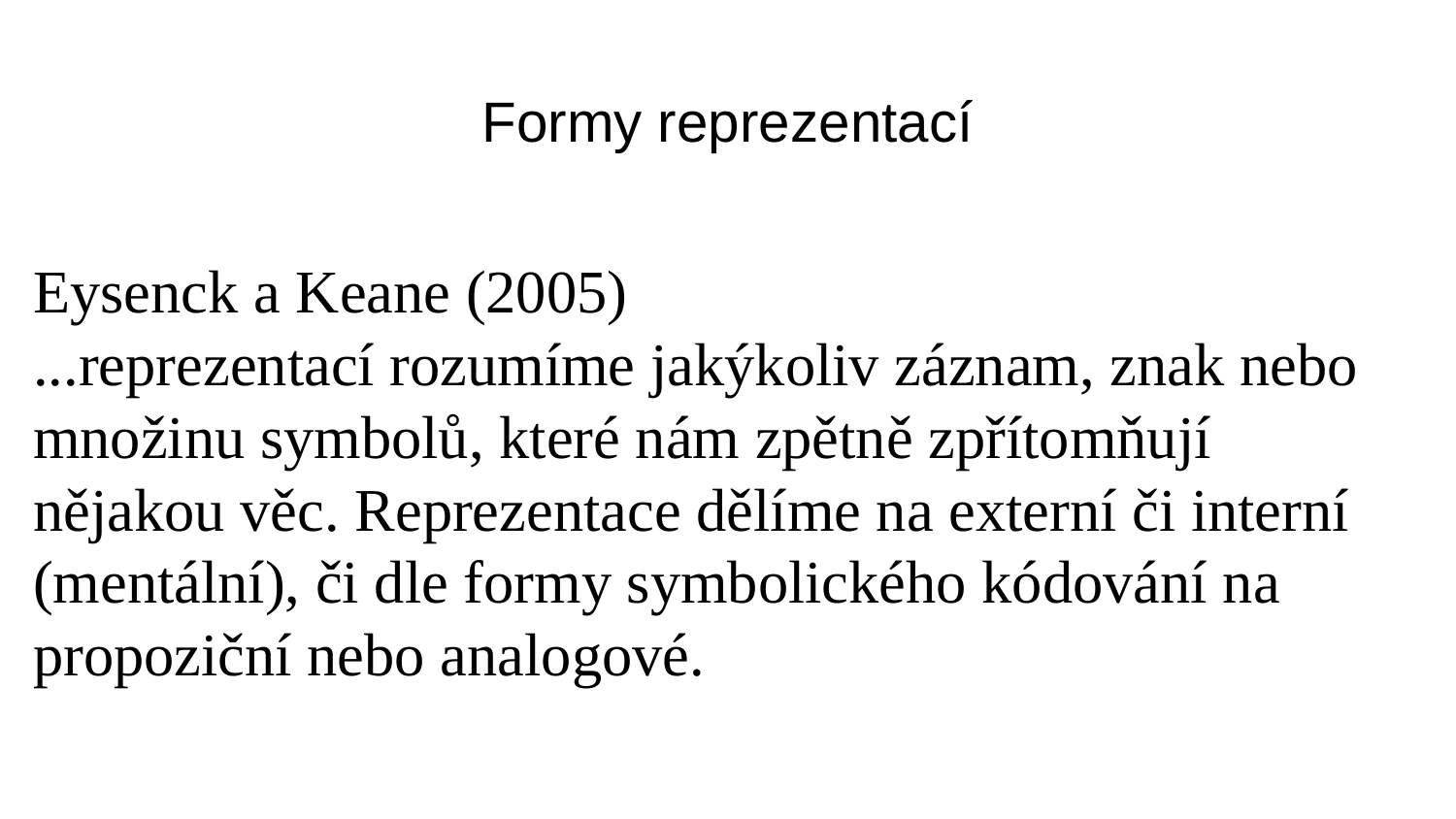

# Formy reprezentací
Eysenck a Keane (2005)
...reprezentací rozumíme jakýkoliv záznam, znak nebo množinu symbolů, které nám zpětně zpřítomňují nějakou věc. Reprezentace dělíme na externí či interní (mentální), či dle formy symbolického kódování na propoziční nebo analogové.